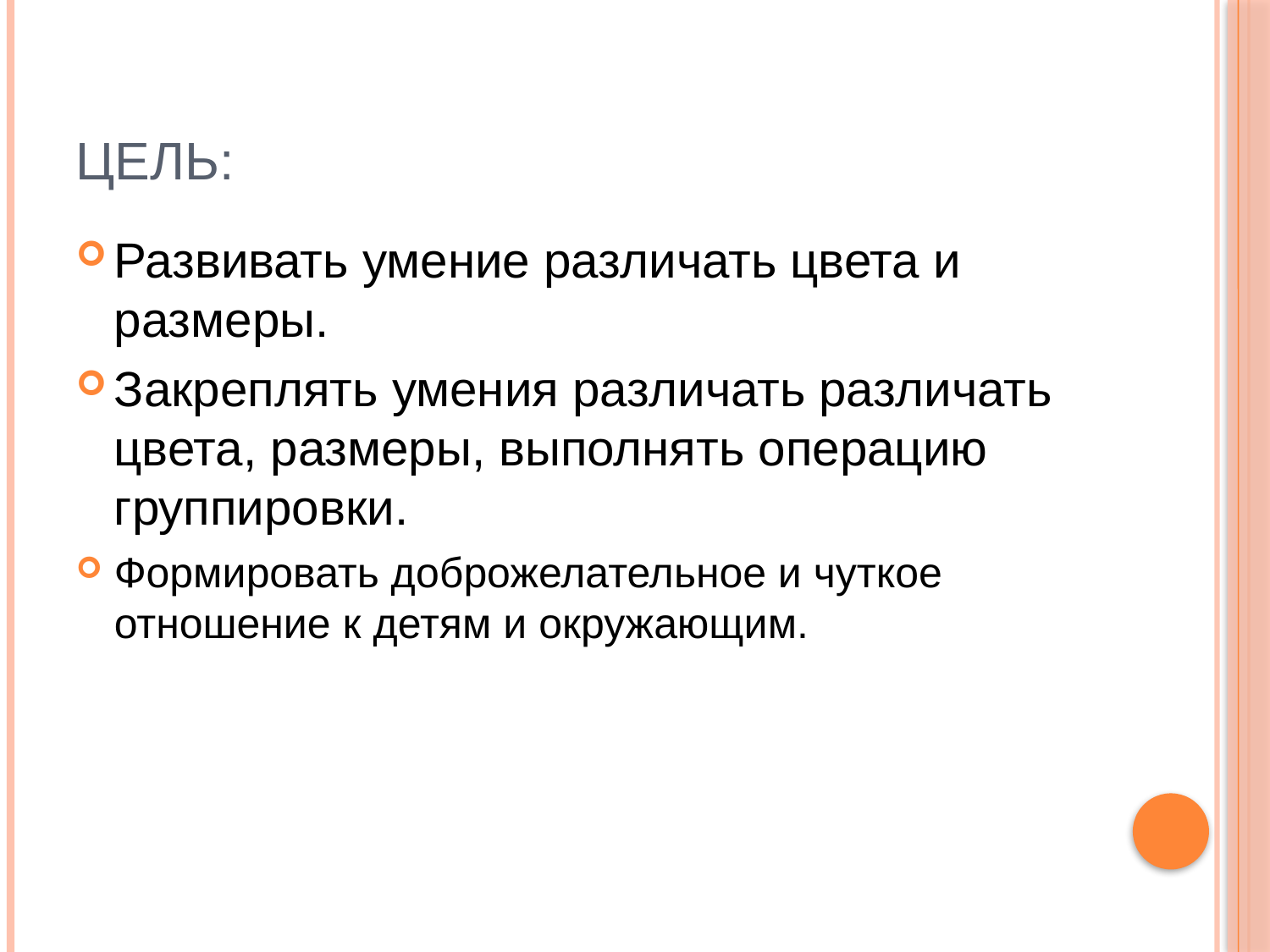

# Цель:
Развивать умение различать цвета и размеры.
Закреплять умения различать различать цвета, размеры, выполнять операцию группировки.
Формировать доброжелательное и чуткое отношение к детям и окружающим.